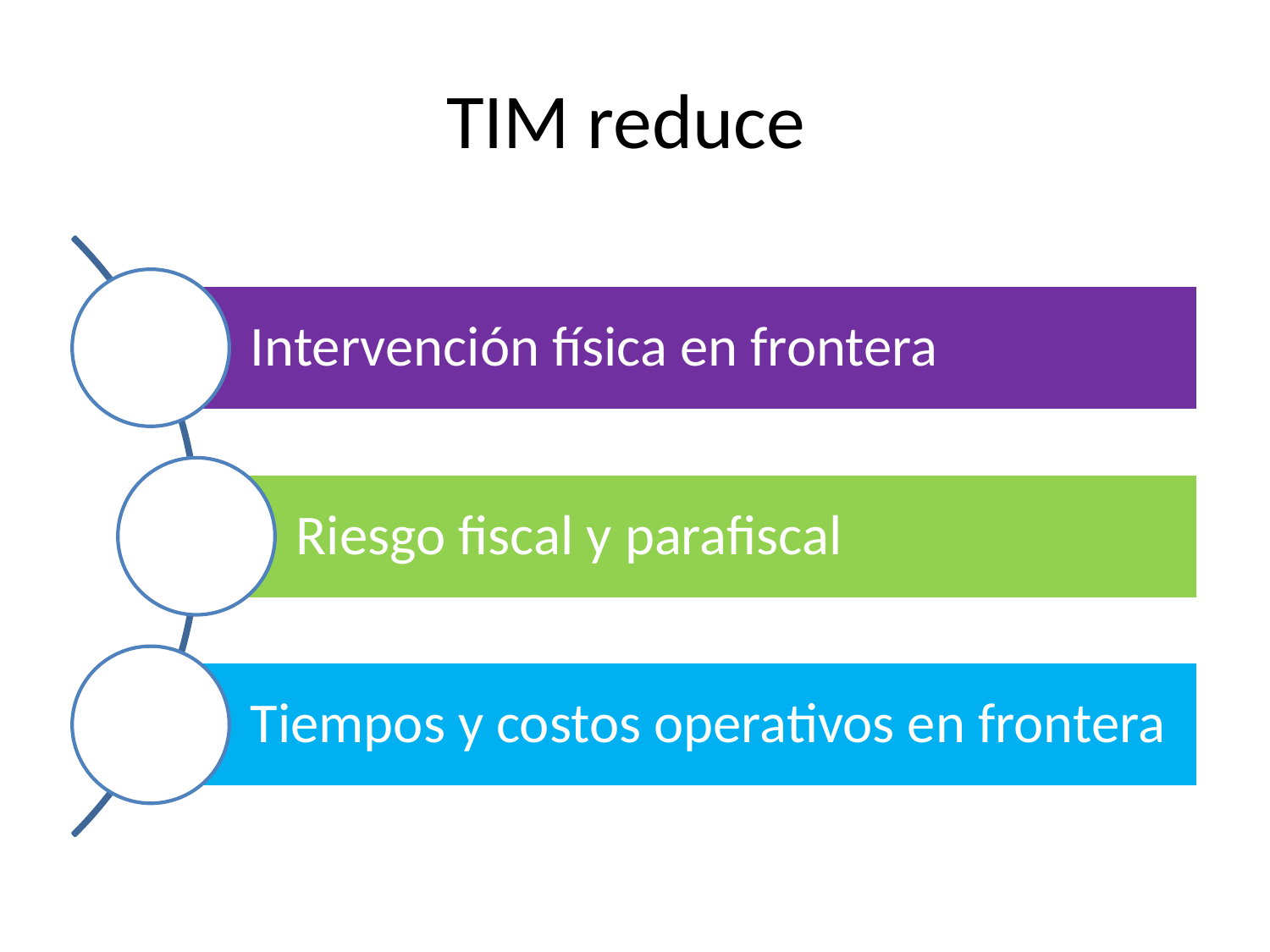

# TIM reduce
Intervención física en frontera
Riesgo fiscal y parafiscal
Tiempos y costos operativos en frontera